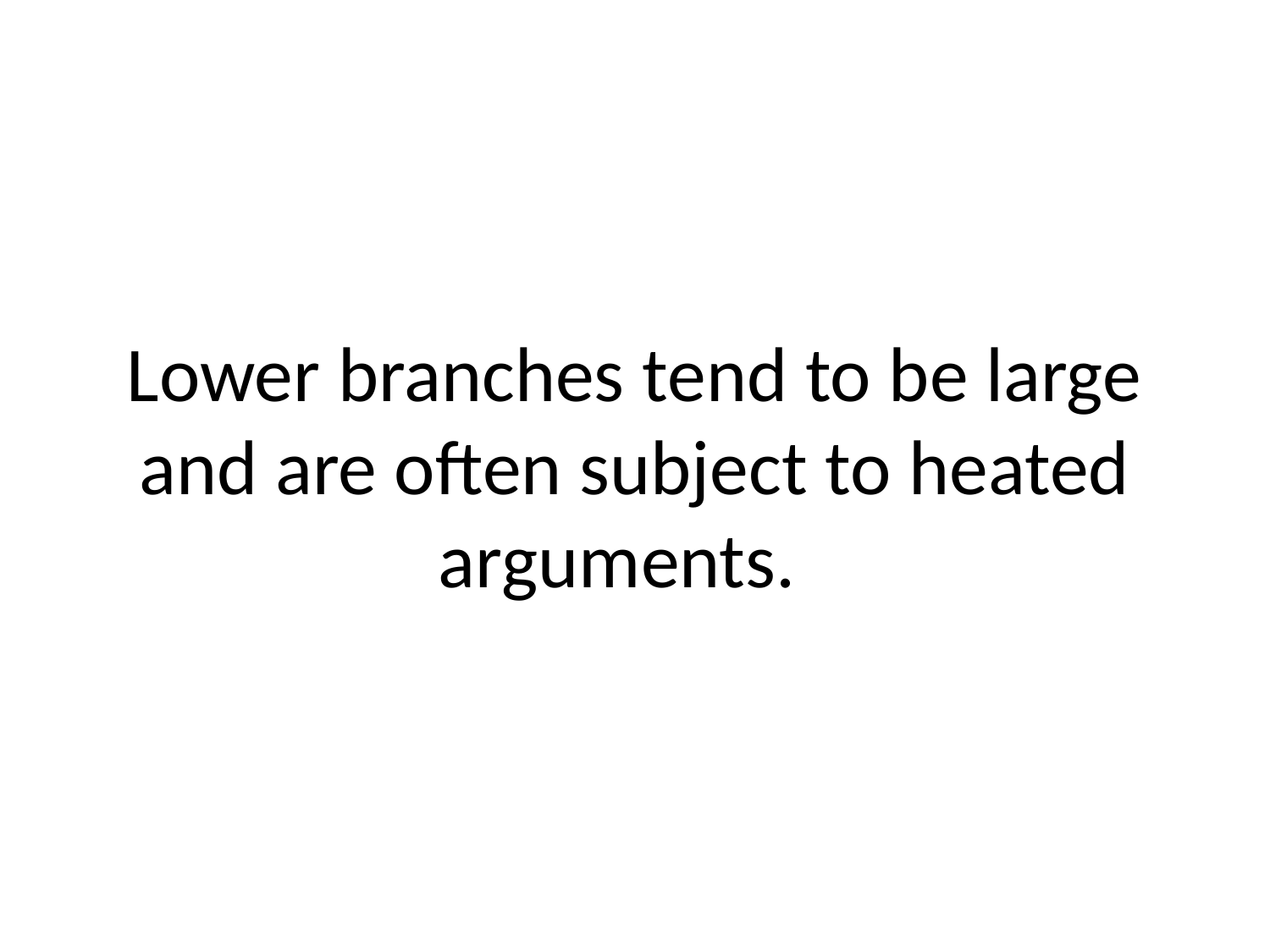

# Lower branches tend to be large and are often subject to heated arguments.